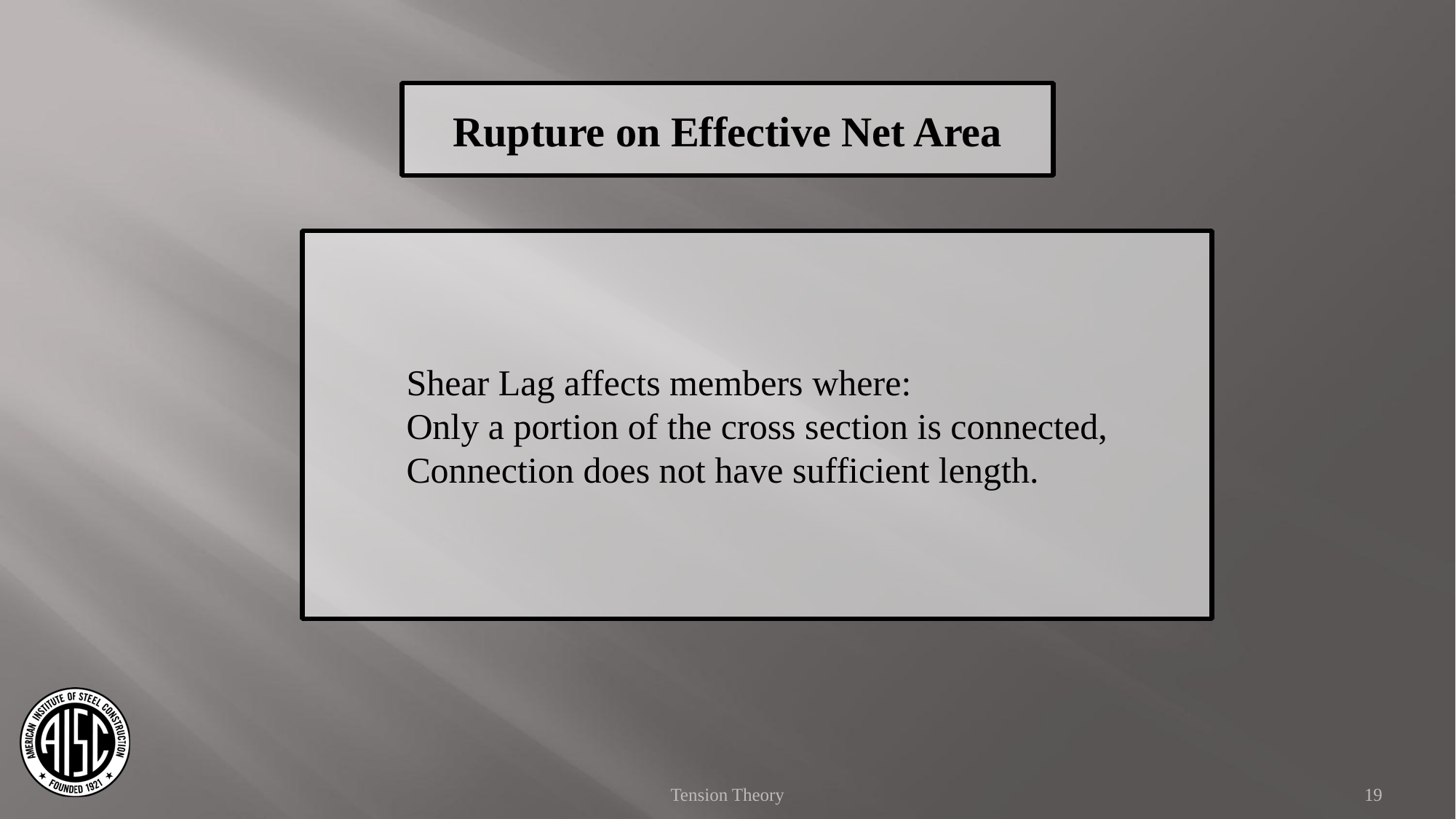

Rupture on Effective Net Area
Shear Lag affects members where:
Only a portion of the cross section is connected,
Connection does not have sufficient length.
Tension Theory
19